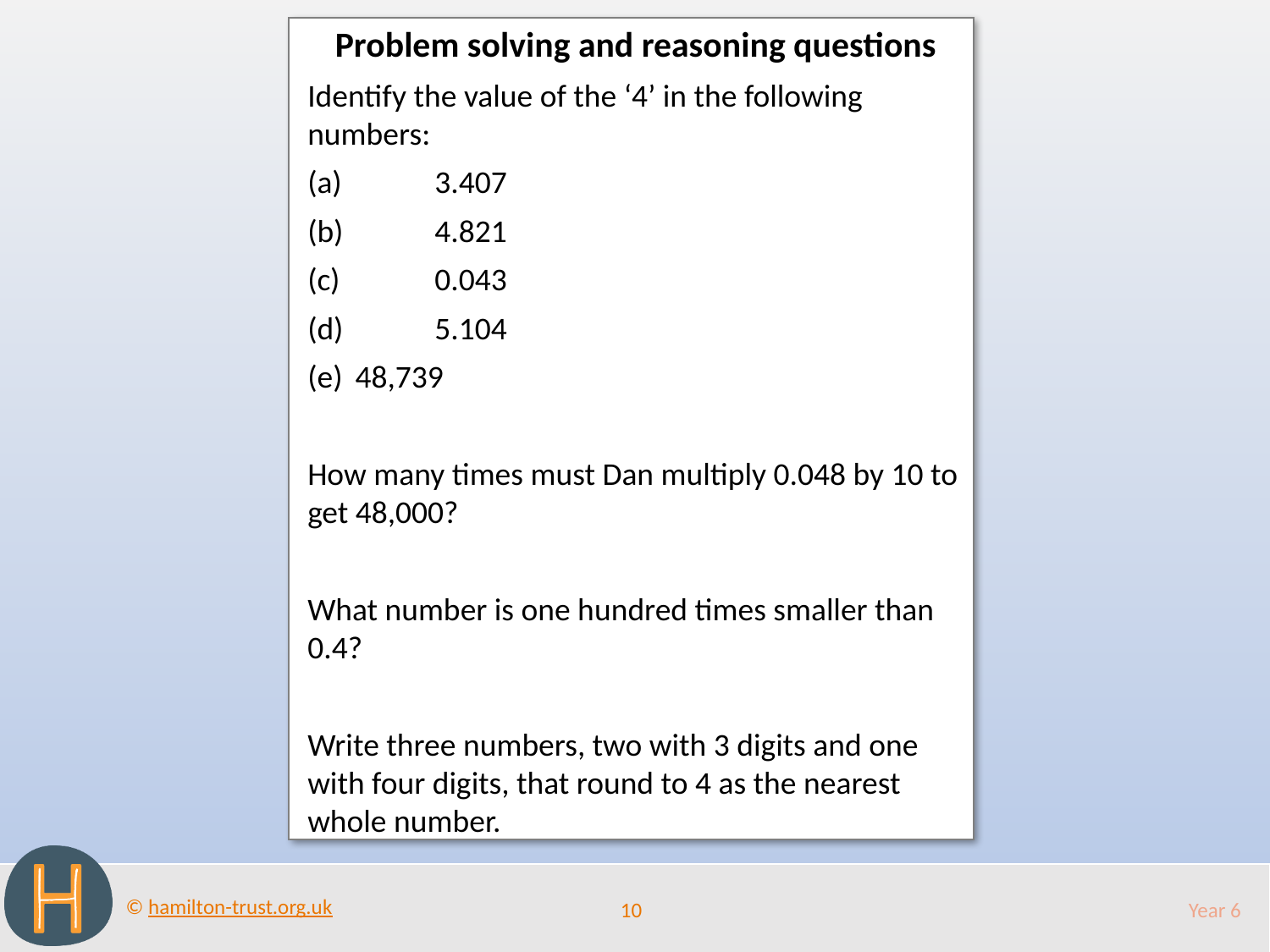

Problem solving and reasoning questions
Identify the value of the ‘4’ in the following numbers:
(a)	3.407
(b)	4.821
(c)	0.043
(d)	5.104
48,739

How many times must Dan multiply 0.048 by 10 to get 48,000?

What number is one hundred times smaller than 0.4?

Write three numbers, two with 3 digits and one with four digits, that round to 4 as the nearest whole number.

10
Year 6